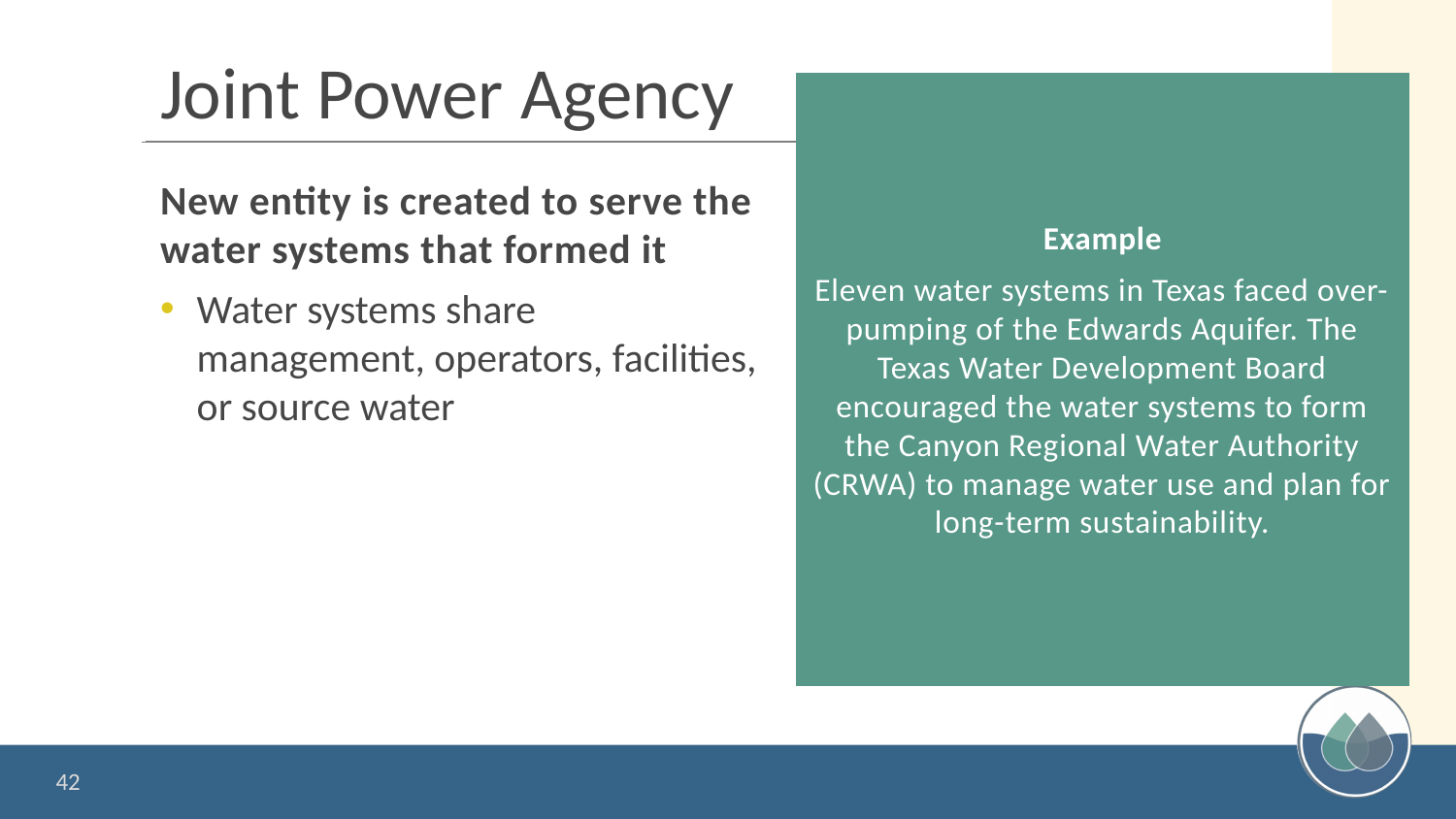

# Joint Power Agency
Example
Eleven water systems in Texas faced over-pumping of the Edwards Aquifer. The Texas Water Development Board encouraged the water systems to form the Canyon Regional Water Authority (CRWA) to manage water use and plan for long-term sustainability.
New entity is created to serve the water systems that formed it
Water systems share management, operators, facilities, or source water

42